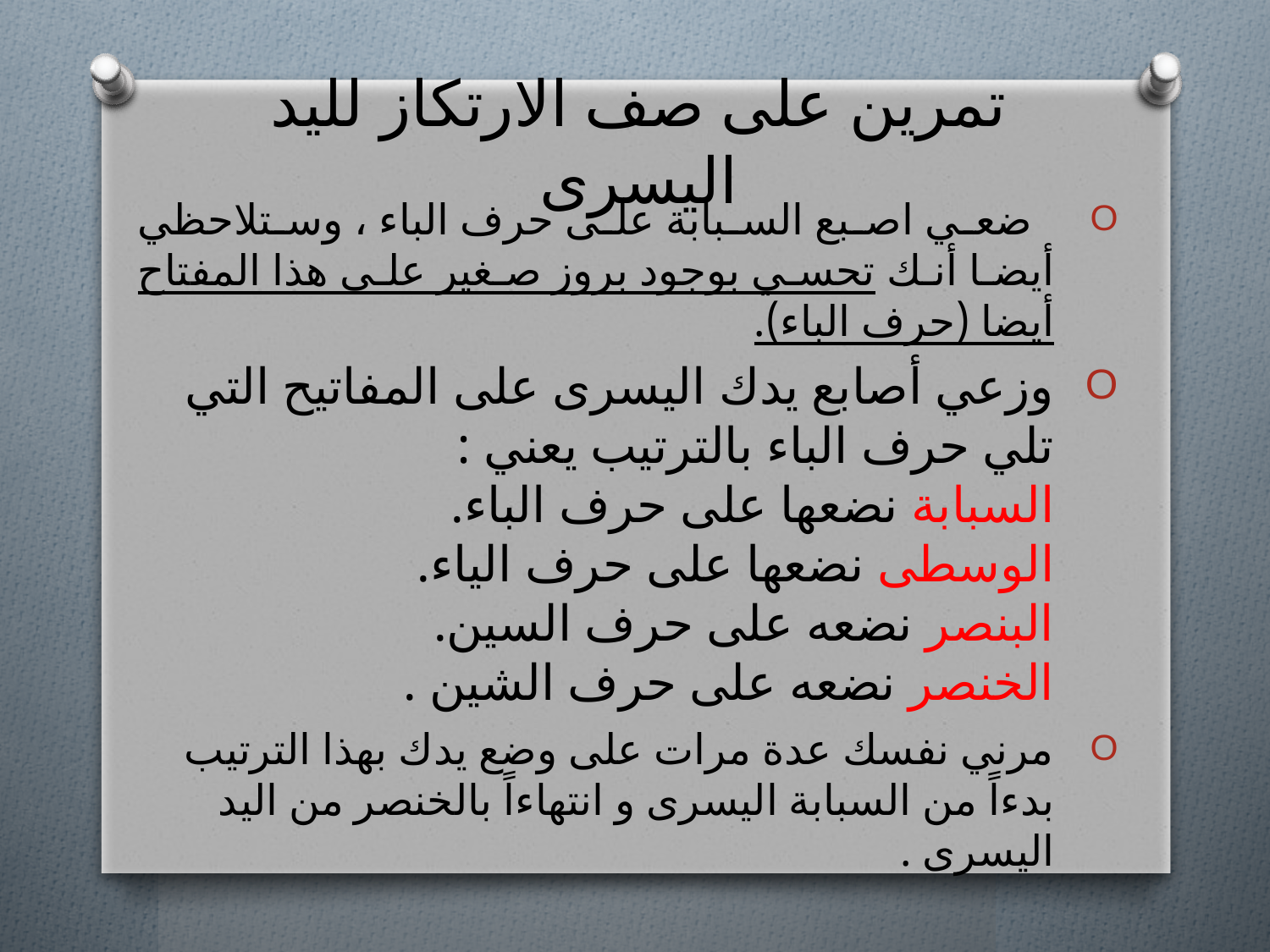

# تمرين على صف الارتكاز لليد اليسرى
  ضعي اصبع السبابة على حرف الباء ، وستلاحظي أيضا أنك تحسي بوجود بروز صغير على هذا المفتاح أيضا (حرف الباء).
وزعي أصابع يدك اليسرى على المفاتيح التي تلي حرف الباء بالترتيب يعني :
السبابة نضعها على حرف الباء.
الوسطى نضعها على حرف الياء.
البنصر نضعه على حرف السين.
الخنصر نضعه على حرف الشين .
مرني نفسك عدة مرات على وضع يدك بهذا الترتيب بدءاً من السبابة اليسرى و انتهاءاً بالخنصر من اليد اليسرى .